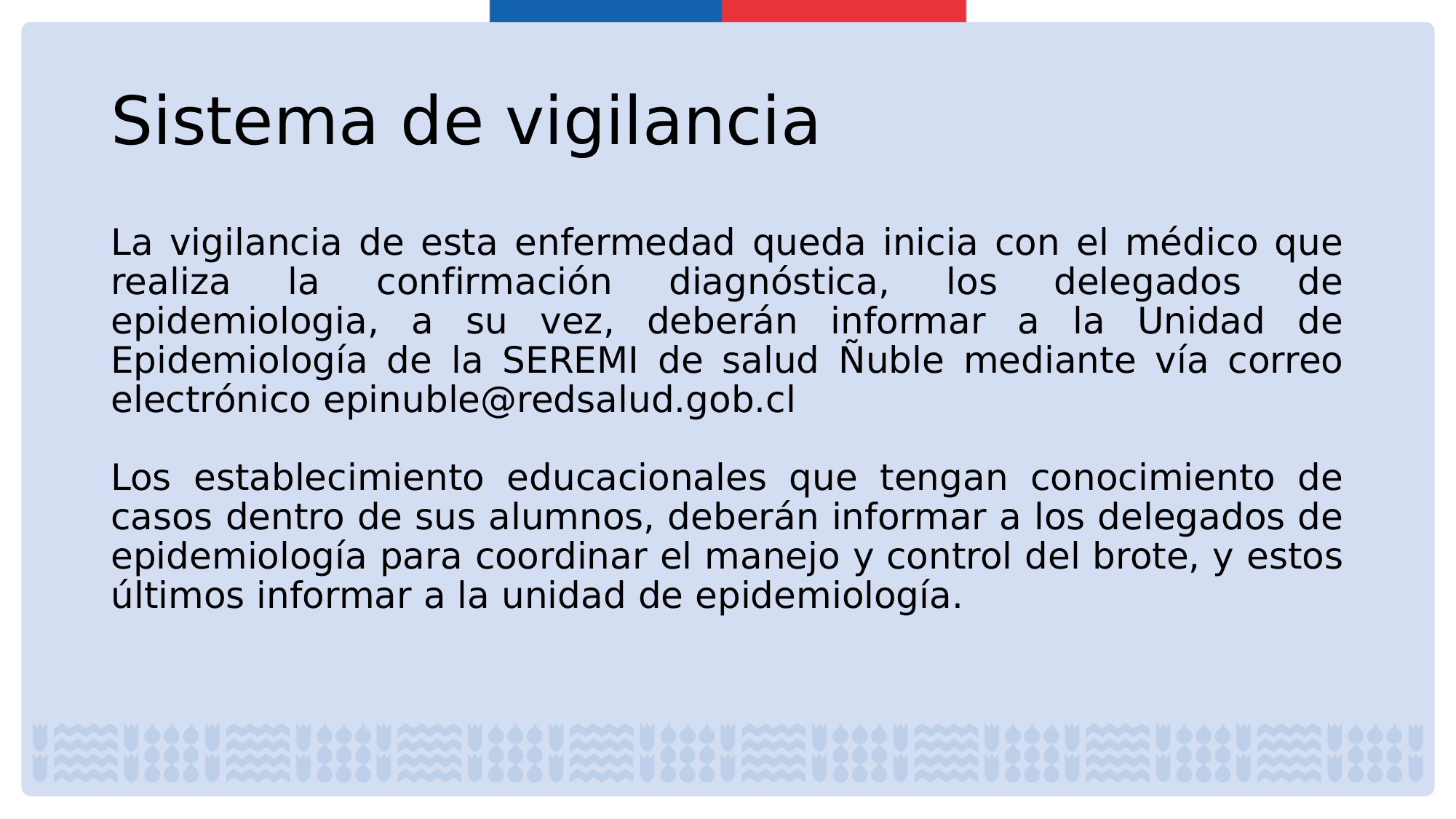

# Sistema de vigilancia
La vigilancia de esta enfermedad queda inicia con el médico que realiza la confirmación diagnóstica, los delegados de epidemiologia, a su vez, deberán informar a la Unidad de Epidemiología de la SEREMI de salud Ñuble mediante vía correo electrónico epinuble@redsalud.gob.cl

Los establecimiento educacionales que tengan conocimiento de casos dentro de sus alumnos, deberán informar a los delegados de epidemiología para coordinar el manejo y control del brote, y estos últimos informar a la unidad de epidemiología.